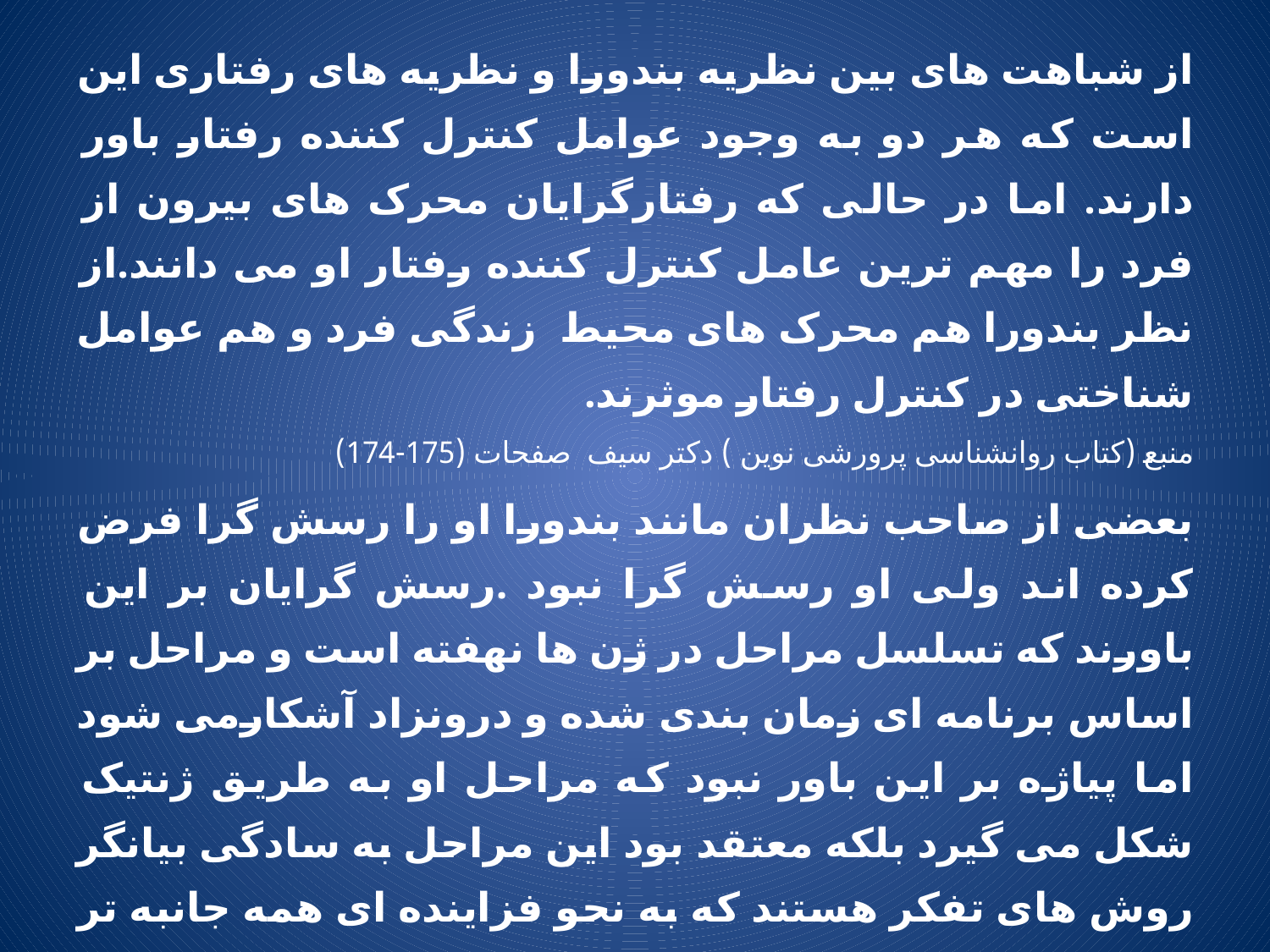

از شباهت های بین نظریه بندورا و نظریه های رفتاری این است که هر دو به وجود عوامل کنترل کننده رفتار باور دارند. اما در حالی که رفتارگرایان محرک های بیرون از فرد را مهم ترین عامل کنترل کننده رفتار او می دانند.از نظر بندورا هم محرک های محیط  زندگی فرد و هم عوامل شناختی در کنترل رفتار موثرند.
منبع (کتاب روانشناسی پرورشی نوین ) دکتر سیف  صفحات (175-174)
بعضی از صاحب نظران مانند بندورا او را رسش گرا فرض کرده اند ولی او رسش گرا نبود .رسش گرایان بر این باورند که تسلسل مراحل در ژن ها نهفته است و مراحل بر اساس برنامه ای زمان بندی شده و درونزاد آشکارمی شود اما پیاژه بر این باور نبود که مراحل او به طریق ژنتیک شکل می گیرد بلکه معتقد بود این مراحل به سادگی بیانگر روش های تفکر هستند که به نحو فزاینده ای همه جانبه تر می شود .کودکان به طور پیوسته محیط خود را کشف ،دستکاری و تلاش می کنند آن را بفهمند و در این  فرآیند به نحو فعالانه ای ساختارهای جدید و پیچیده تری را برای برخورد با محیط در خود به وجود می آورند.
منبع (کتاب نظریه های رشد ) دکتر خوی نژاد  و دکتر رجایی صفحات (۱۵۷-۱۵۸)